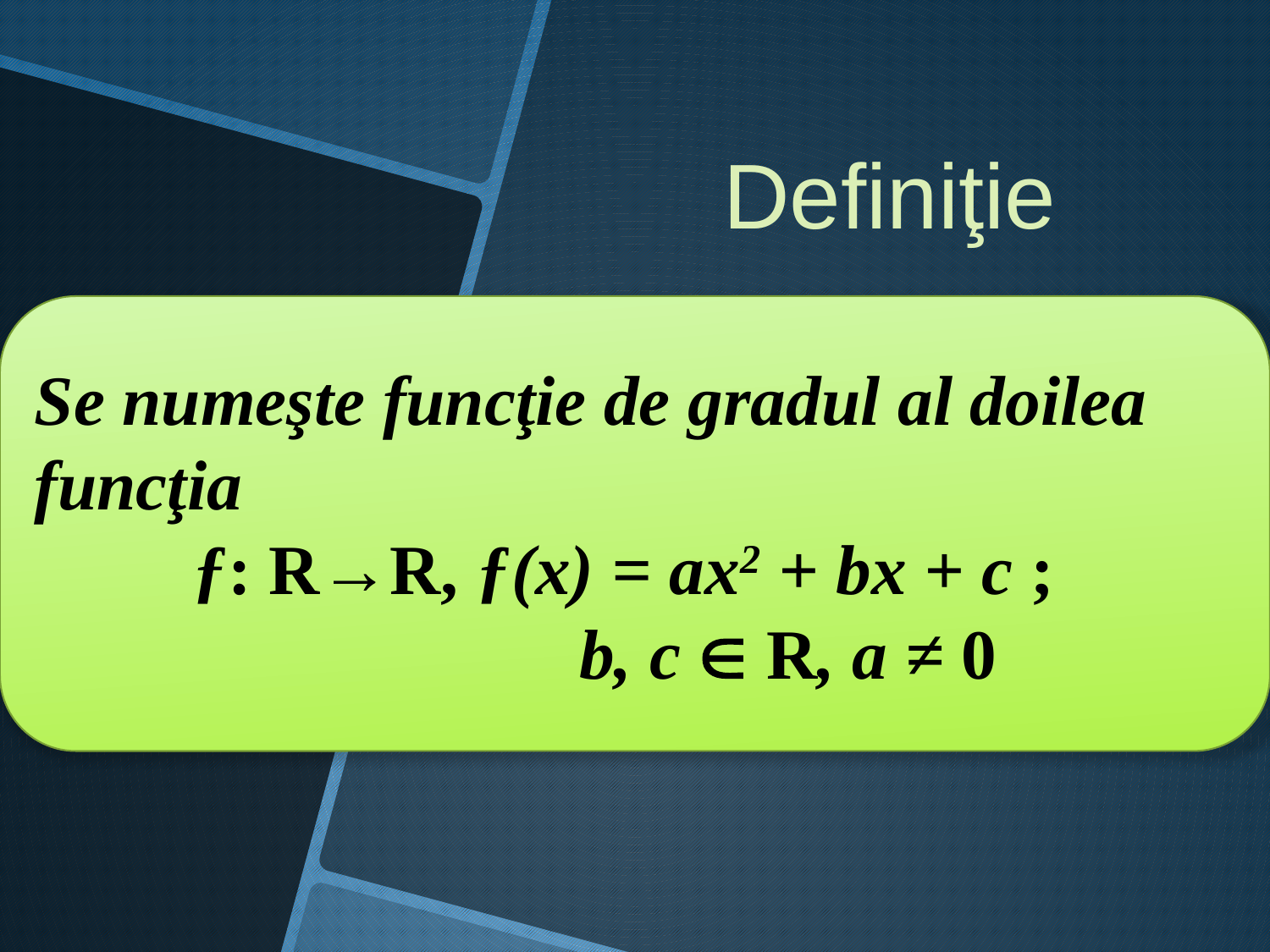

# Definiţie
Se numeşte funcţie de gradul al doilea
funcţia
         ƒ: R→R, ƒ(x) = ax2 + bx + c ;
                               b, c ∈ R, a ≠ 0